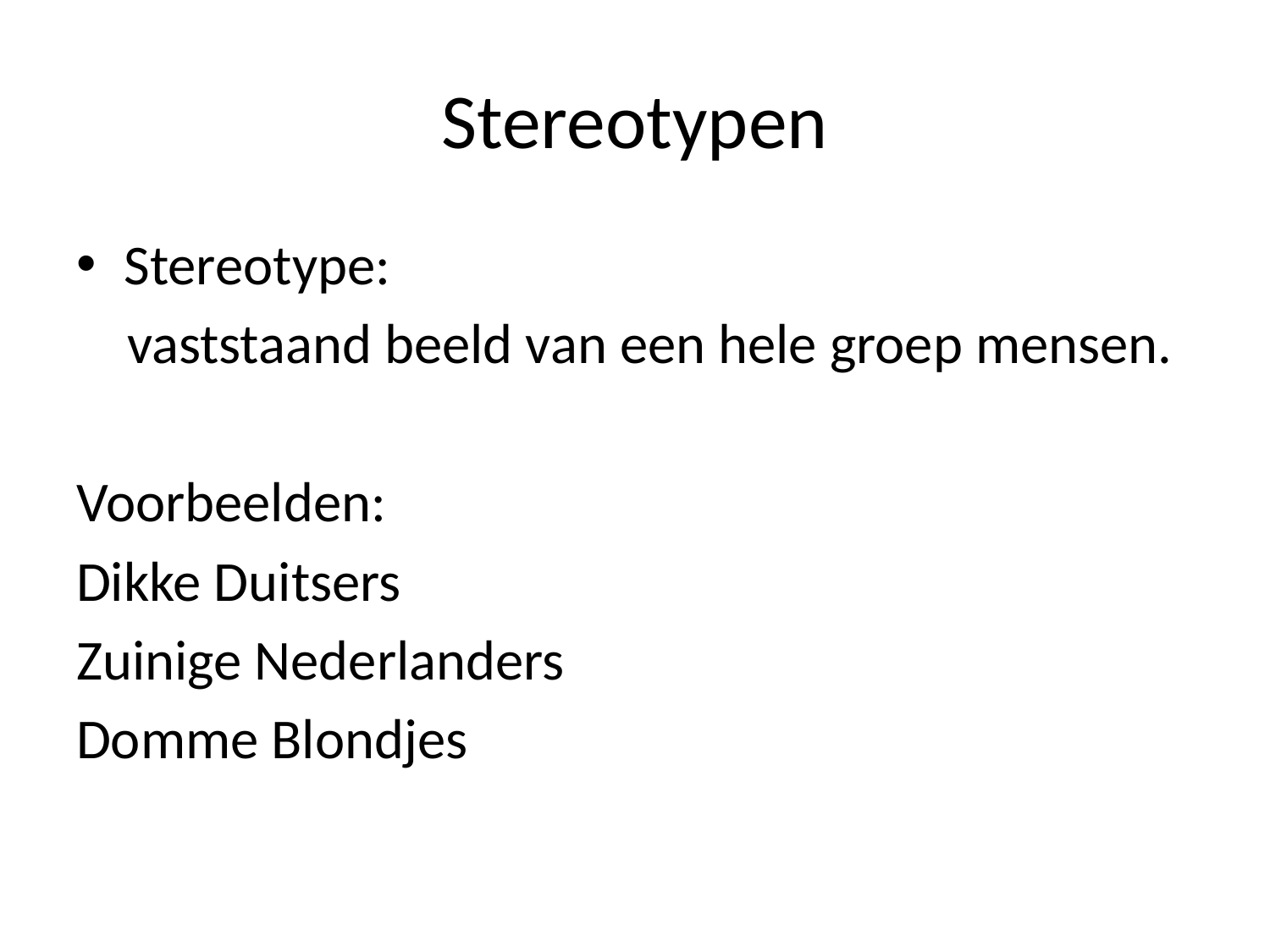

# Stereotypen
Stereotype:
    vaststaand beeld van een hele groep mensen.

Voorbeelden:
Dikke Duitsers
Zuinige Nederlanders
Domme Blondjes